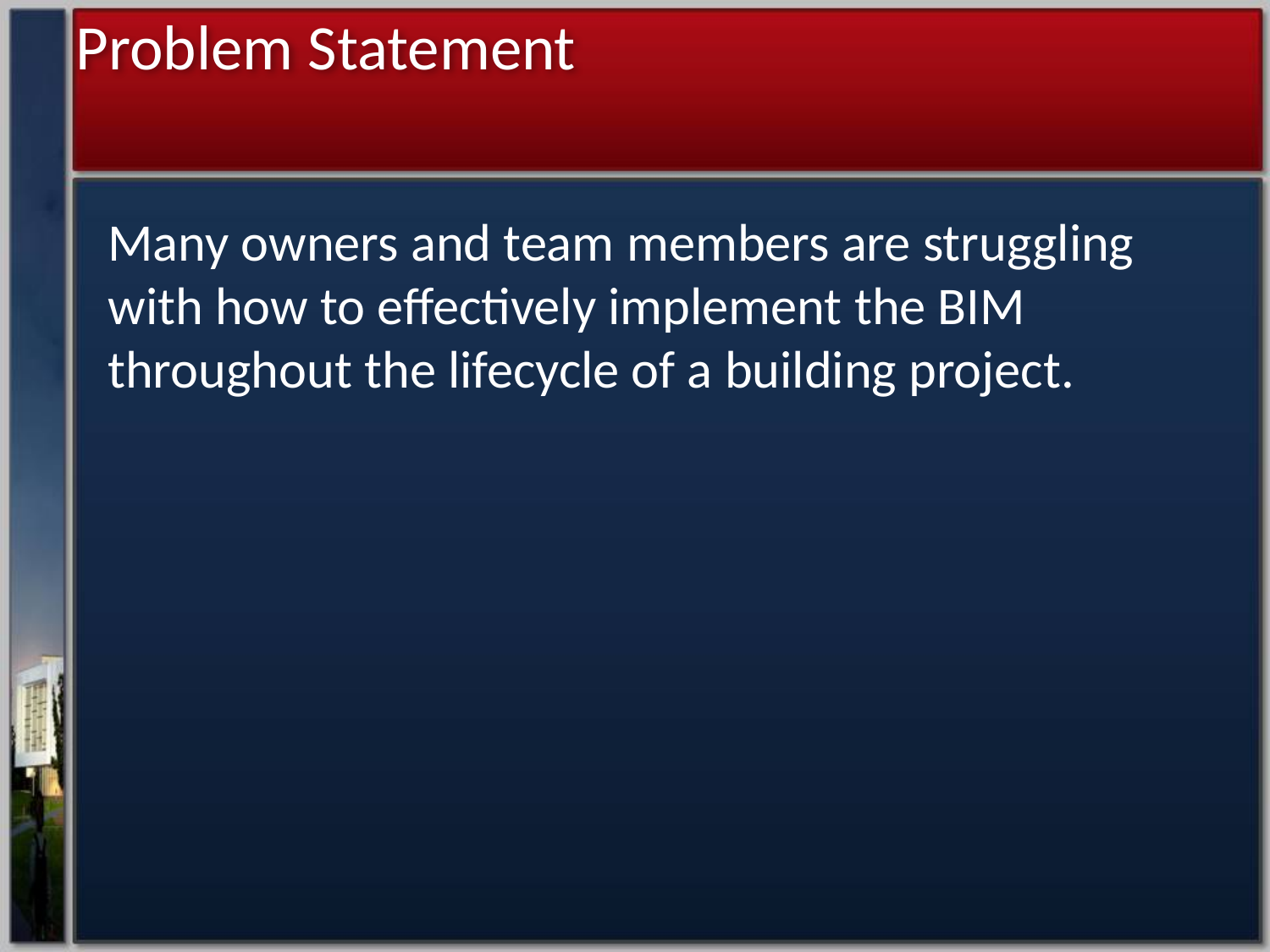

Problem Statement
Many owners and team members are struggling with how to effectively implement the BIM throughout the lifecycle of a building project.